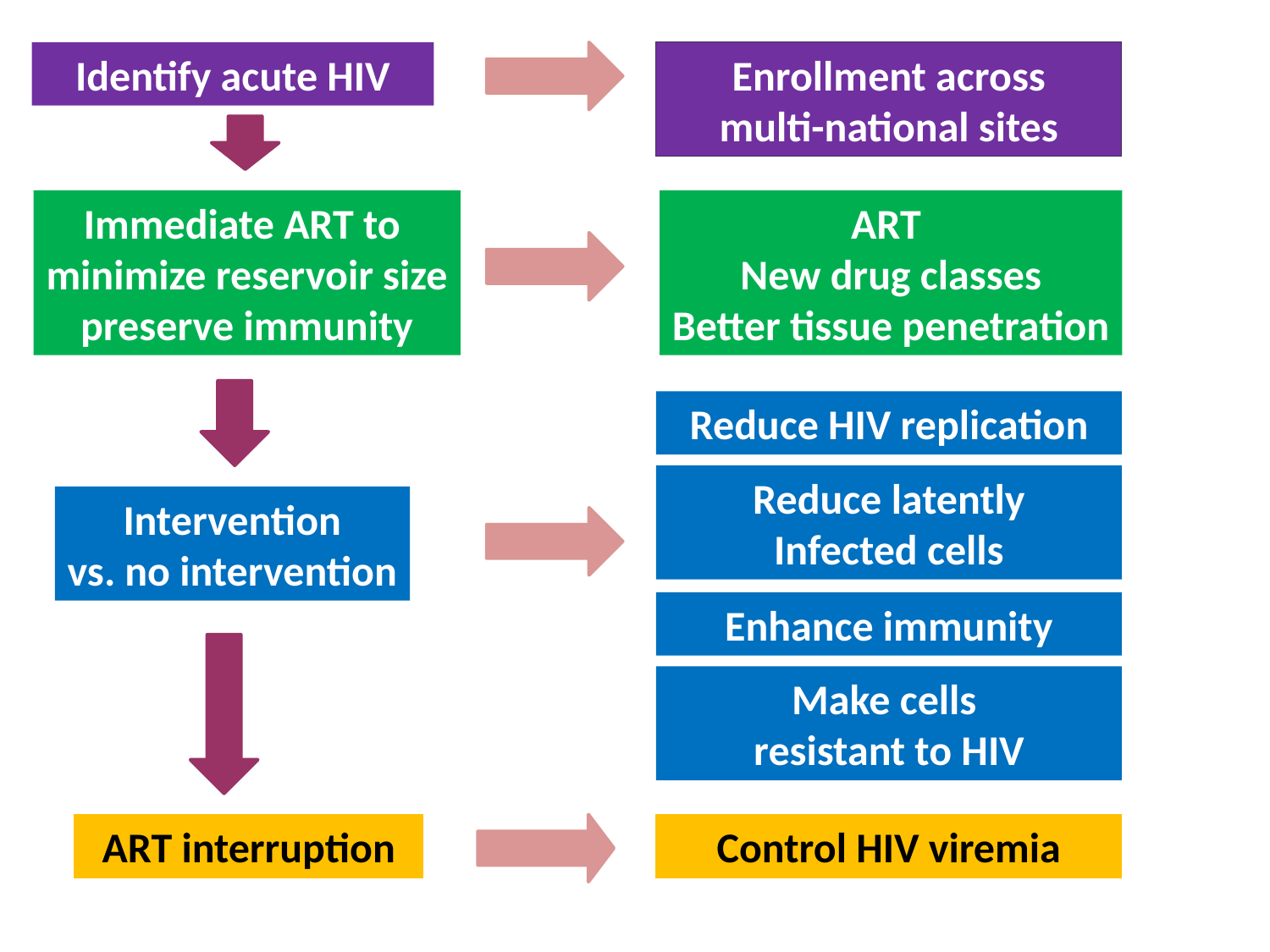

Identify acute HIV
Enrollment across
multi-national sites

Immediate ART to
minimize reservoir size
preserve immunity
ART
New drug classes
Better tissue penetration

Reduce HIV replication
Reduce latently
Infected cells

Intervention
vs. no intervention
Enhance immunity

Make cells
resistant to HIV

ART interruption
Control HIV viremia